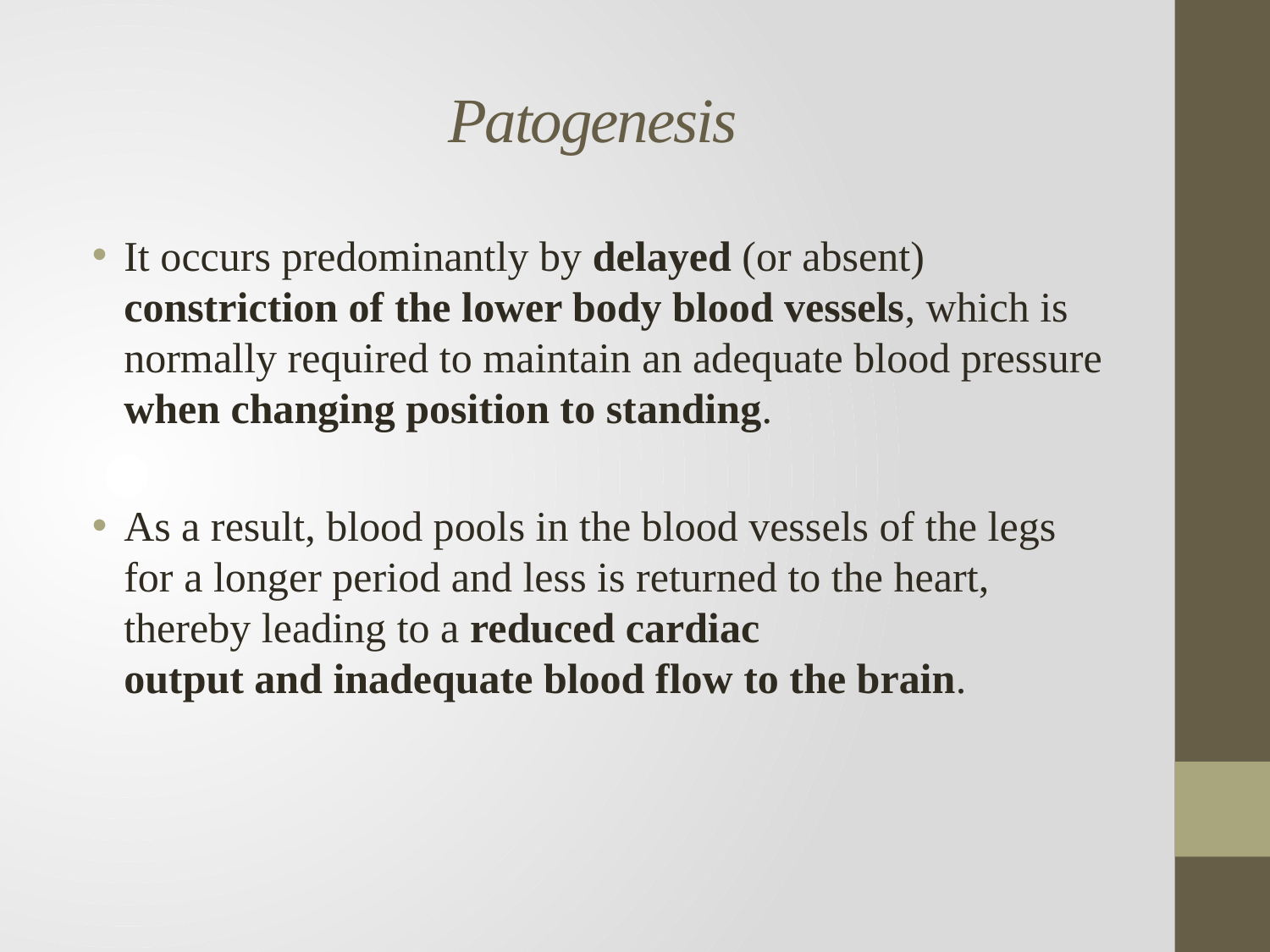

# Patogenesis
It occurs predominantly by delayed (or absent) constriction of the lower body blood vessels, which is normally required to maintain an adequate blood pressure when changing position to standing.

As a result, blood pools in the blood vessels of the legs for a longer period and less is returned to the heart, thereby leading to a reduced cardiac output and inadequate blood flow to the brain.